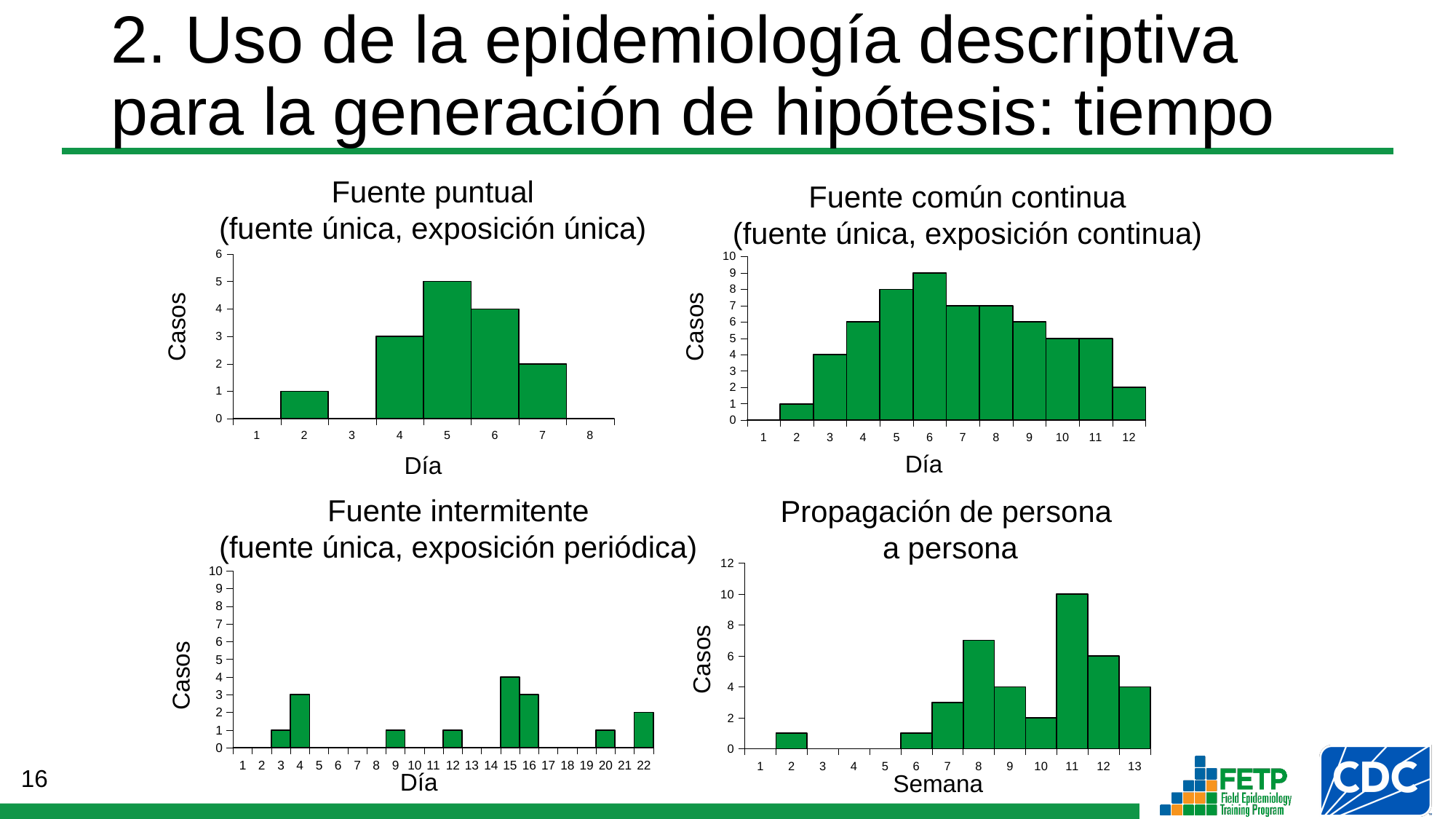

# 2. Uso de la epidemiología descriptiva para la generación de hipótesis: tiempo
Fuente puntual
(fuente única, exposición única)
Fuente común continua
(fuente única, exposición continua)

### Chart

| Category |  |
|---|---|

### Chart

| Category |  |
|---|---|
Casos
Casos
Día
Día
Fuente intermitente
(fuente única, exposición periódica)
Propagación de persona
a persona

### Chart

| Category |  |
|---|---|
Casos
Semana

### Chart

| Category |  |
|---|---|
Casos
Día